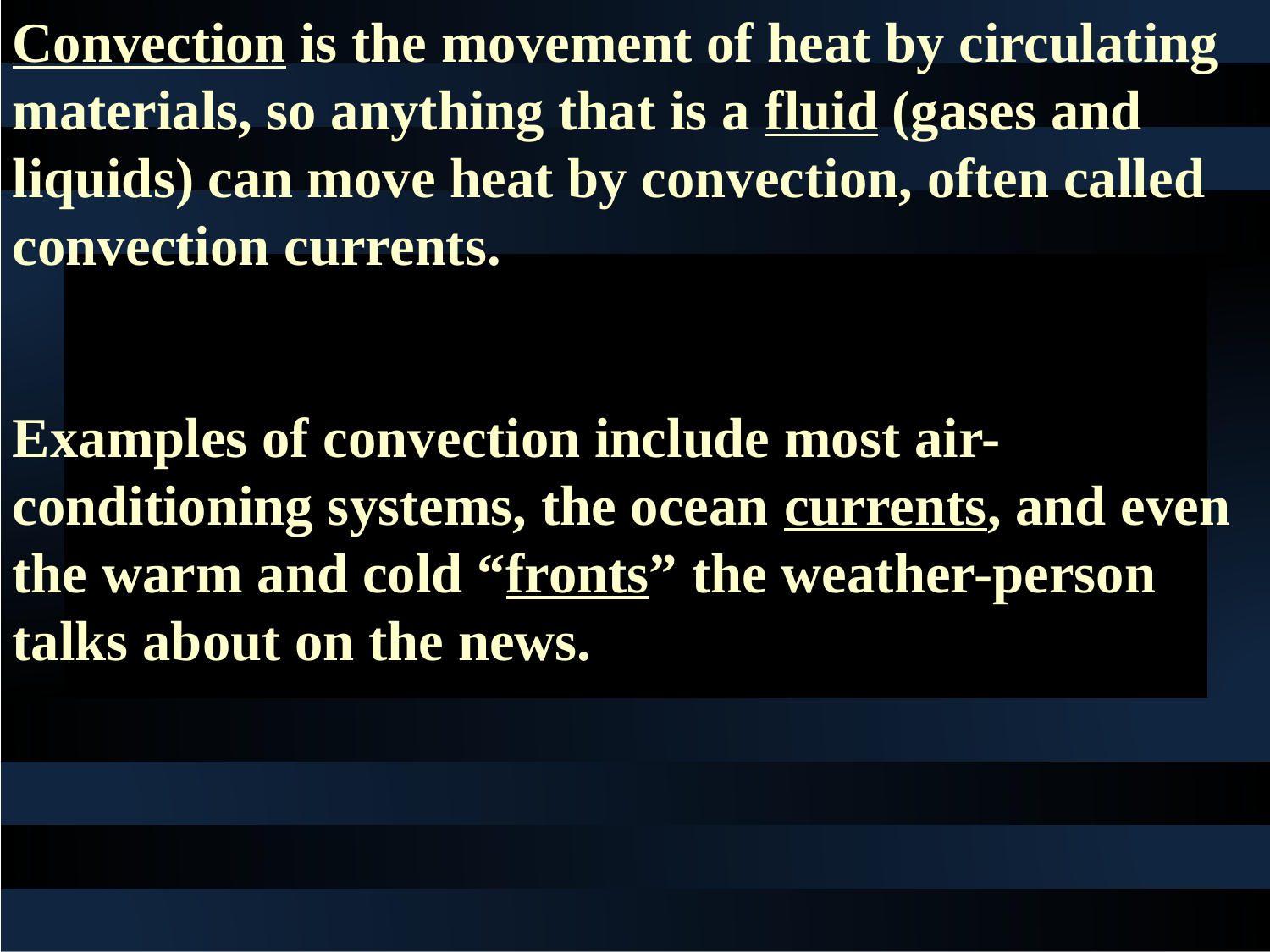

Convection is the movement of heat by circulating materials, so anything that is a fluid (gases and liquids) can move heat by convection, often called convection currents.

Examples of convection include most air-conditioning systems, the ocean currents, and even the warm and cold “fronts” the weather-person talks about on the news.